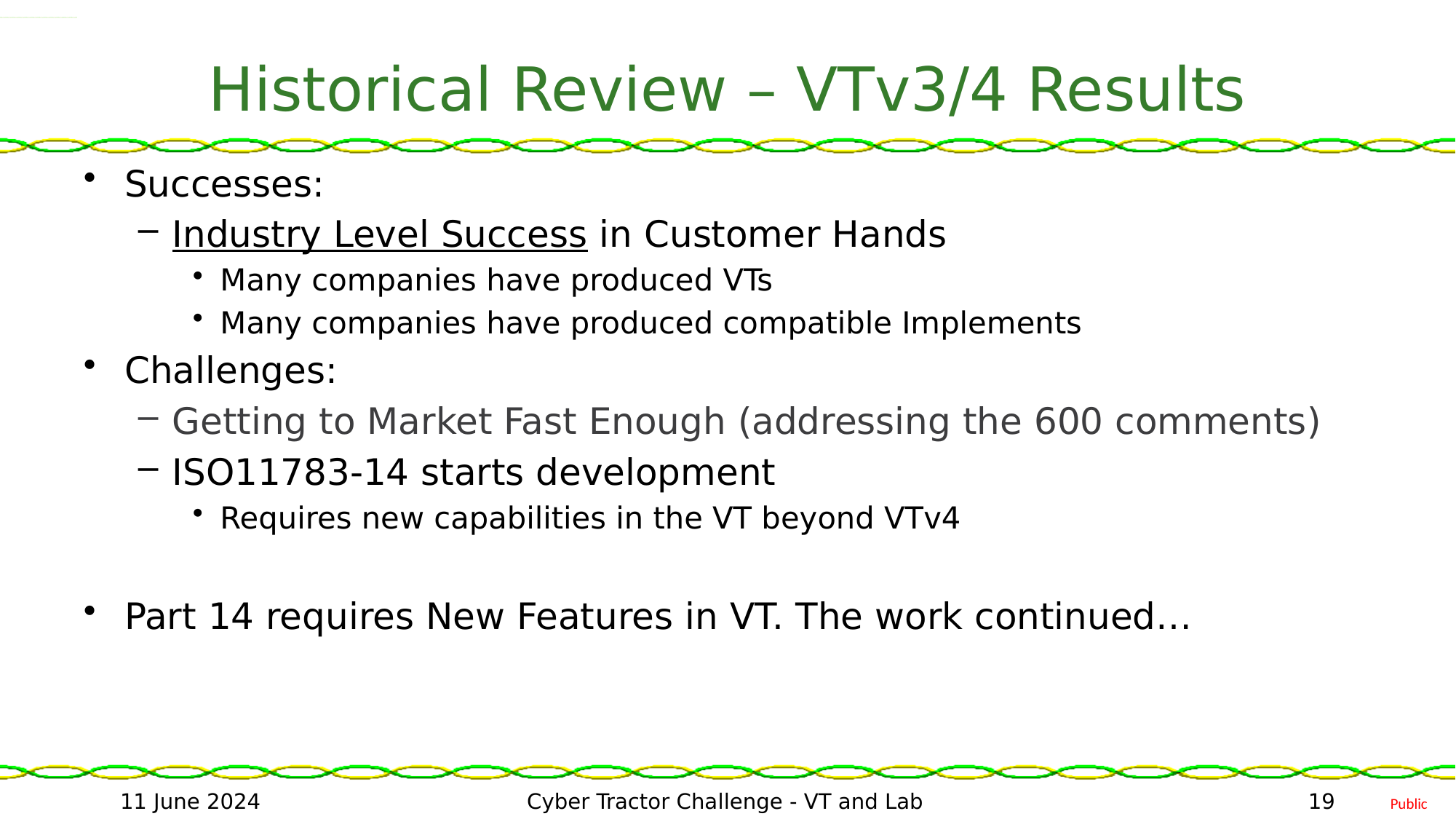

# Historical Review – VTv3/4 Results
Successes:
Industry Level Success in Customer Hands
Many companies have produced VTs
Many companies have produced compatible Implements
Challenges:
Getting to Market Fast Enough (addressing the 600 comments)
ISO11783-14 starts development
Requires new capabilities in the VT beyond VTv4

Part 14 requires New Features in VT. The work continued…
11 June 2024
Cyber Tractor Challenge - VT and Lab
19